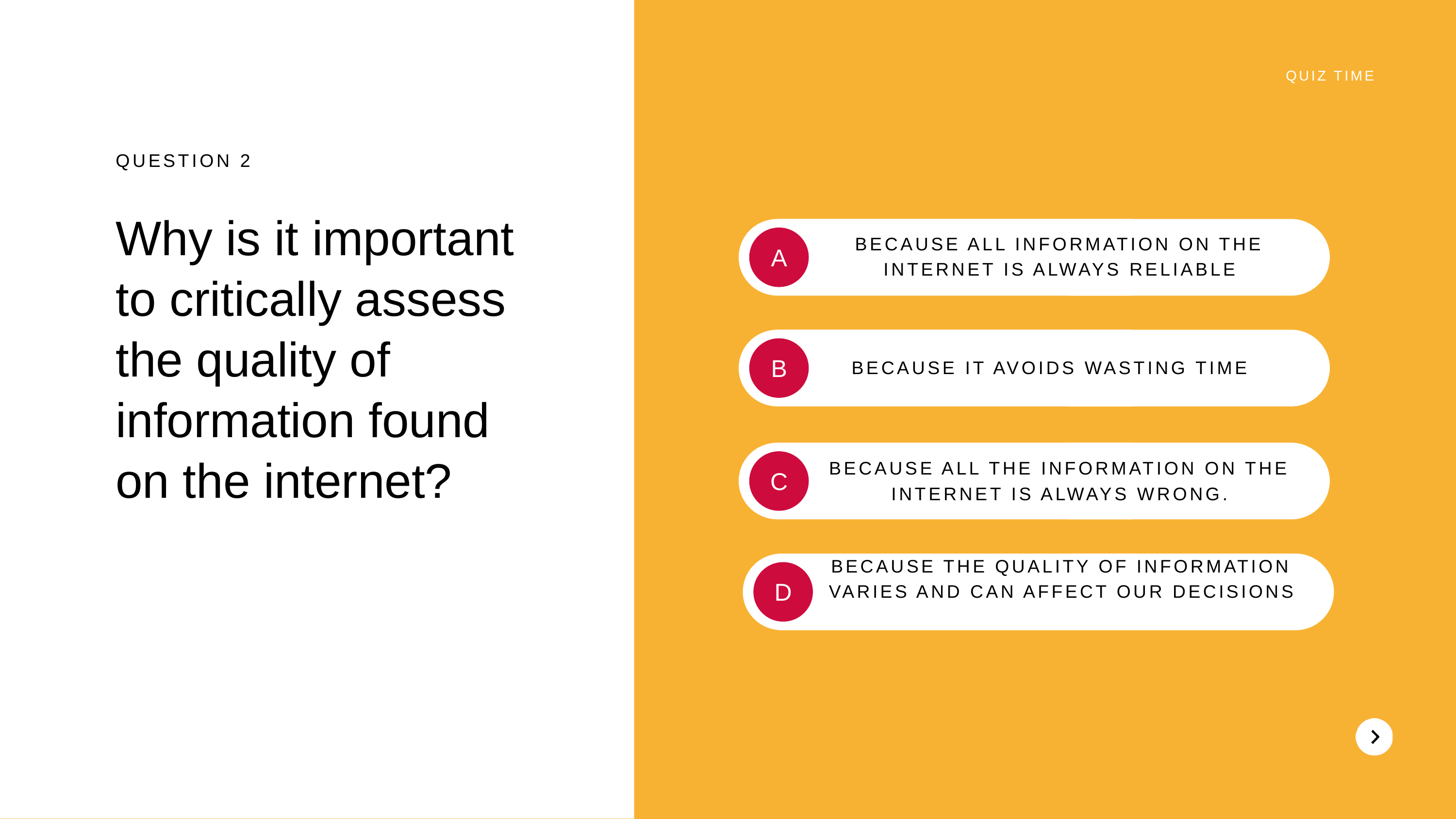

QUIZ TIME
QUESTION 2
Why is it important to critically assess the quality of information found on the internet?

BECAUSE ALL INFORMATION ON THE INTERNET IS ALWAYS RELIABLE
A

B
BECAUSE IT AVOIDS WASTING TIME

BECAUSE ALL THE INFORMATION ON THE INTERNET IS ALWAYS WRONG.
C
BECAUSE THE QUALITY OF INFORMATION VARIES AND CAN AFFECT OUR DECISIONS

D